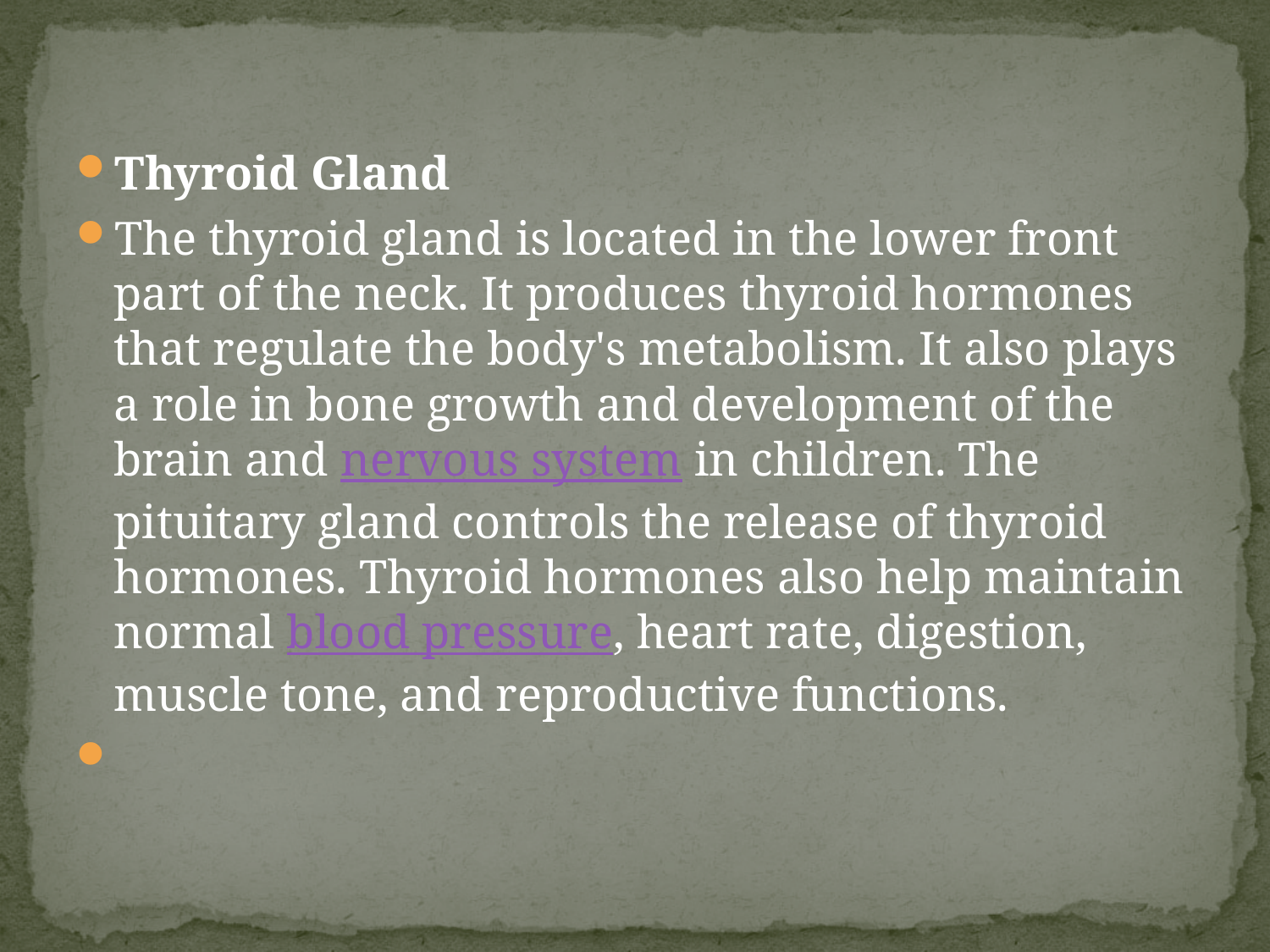

Thyroid Gland
The thyroid gland is located in the lower front part of the neck. It produces thyroid hormones that regulate the body's metabolism. It also plays a role in bone growth and development of the brain and nervous system in children. The pituitary gland controls the release of thyroid hormones. Thyroid hormones also help maintain normal blood pressure, heart rate, digestion, muscle tone, and reproductive functions.